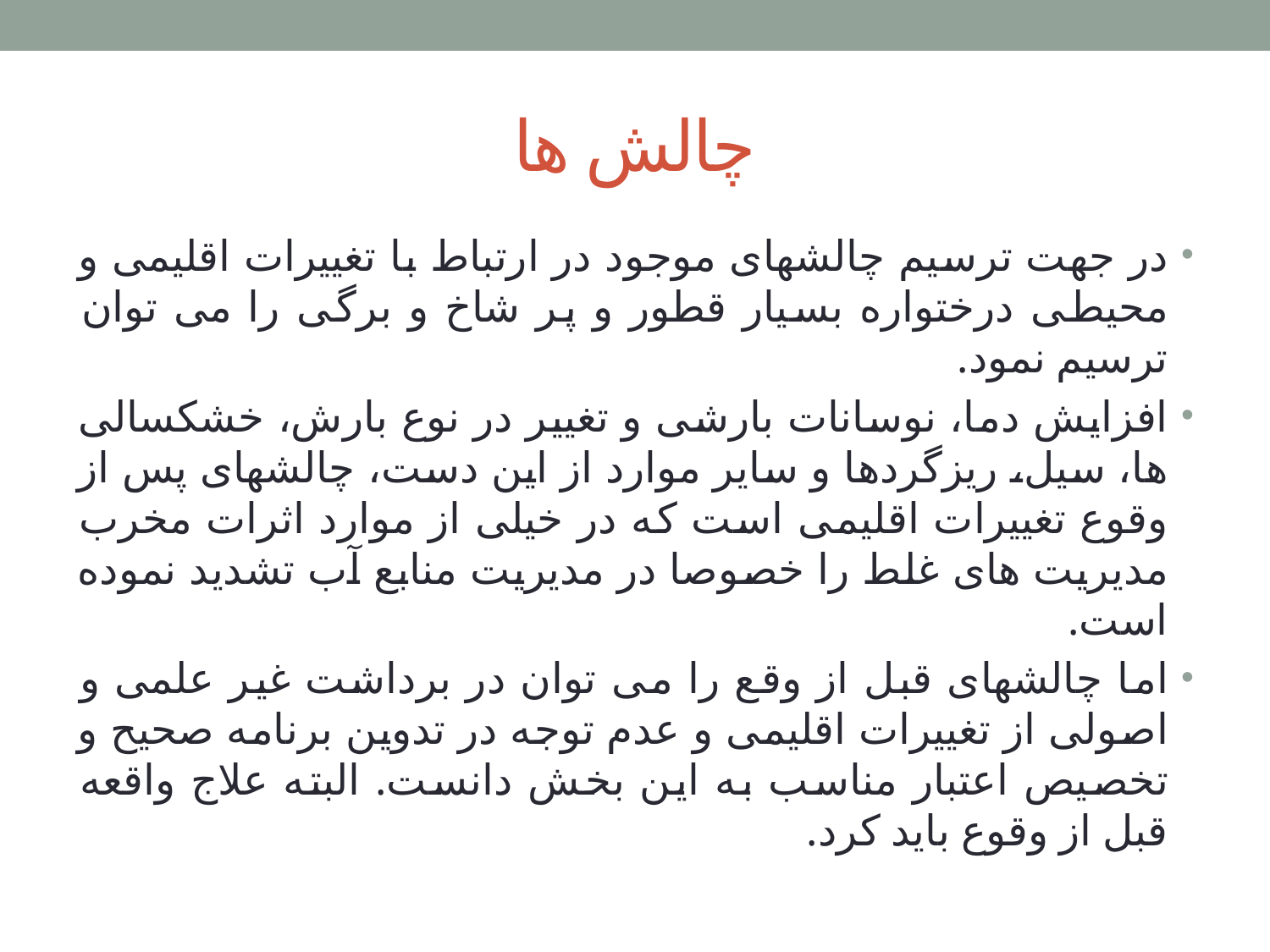

# چالش ها
در جهت ترسیم چالشهای موجود در ارتباط با تغییرات اقلیمی و محیطی درختواره بسیار قطور و پر شاخ و برگی را می توان ترسیم نمود.
افزایش دما، نوسانات بارشی و تغییر در نوع بارش، خشکسالی ها، سیل، ریزگردها و سایر موارد از این دست، چالشهای پس از وقوع تغییرات اقلیمی است که در خیلی از موارد اثرات مخرب مدیریت های غلط را خصوصا در مدیریت منابع آب تشدید نموده است.
اما چالشهای قبل از وقع را می توان در برداشت غیر علمی و اصولی از تغییرات اقلیمی و عدم توجه در تدوین برنامه صحیح و تخصیص اعتبار مناسب به این بخش دانست. البته علاج واقعه قبل از وقوع باید کرد.